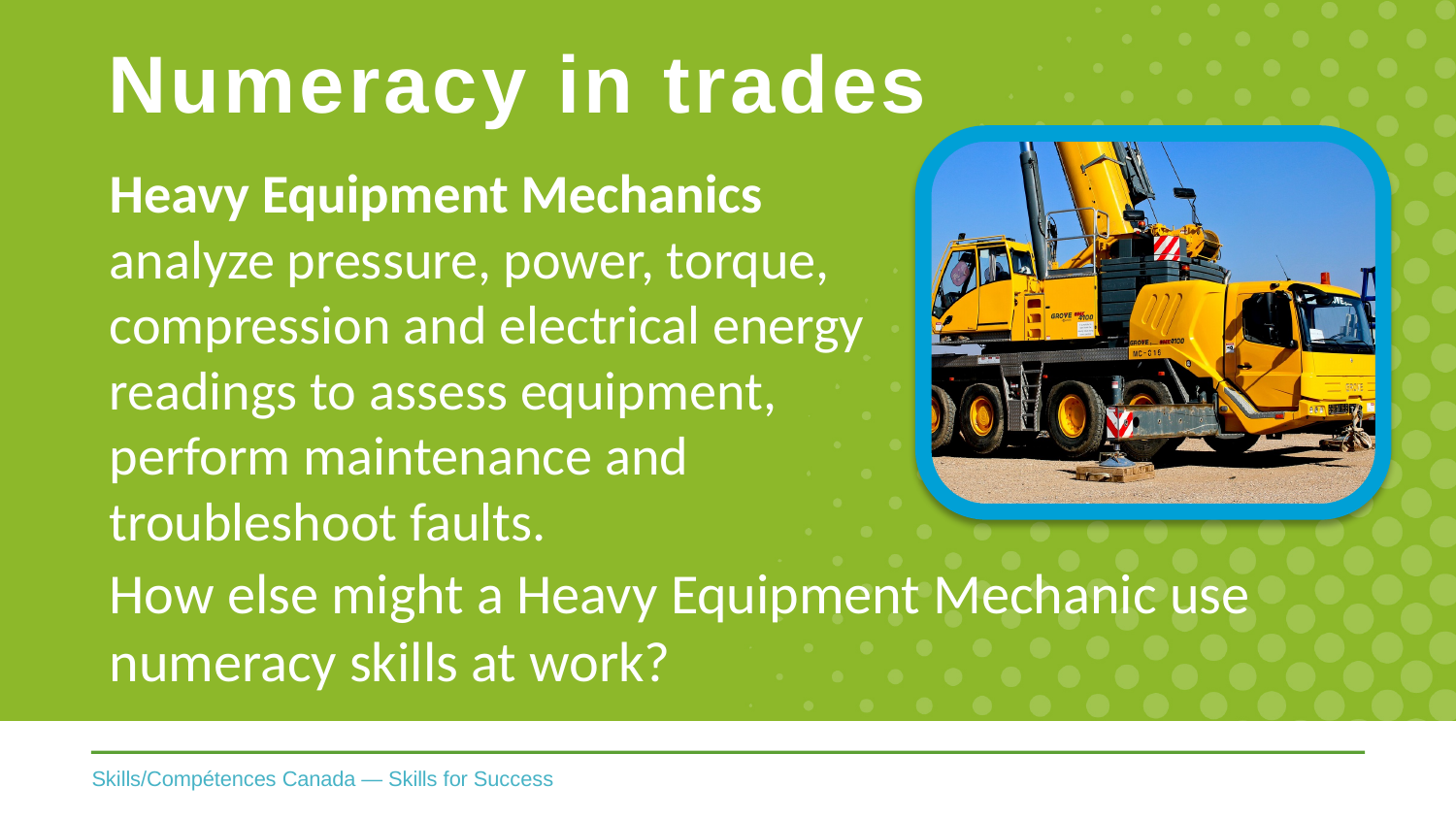

# Numeracy in trades

Heavy Equipment Mechanics
analyze pressure, power, torque, compression and electrical energy readings to assess equipment, perform maintenance and troubleshoot faults.
How else might a Heavy Equipment Mechanic use numeracy skills at work?